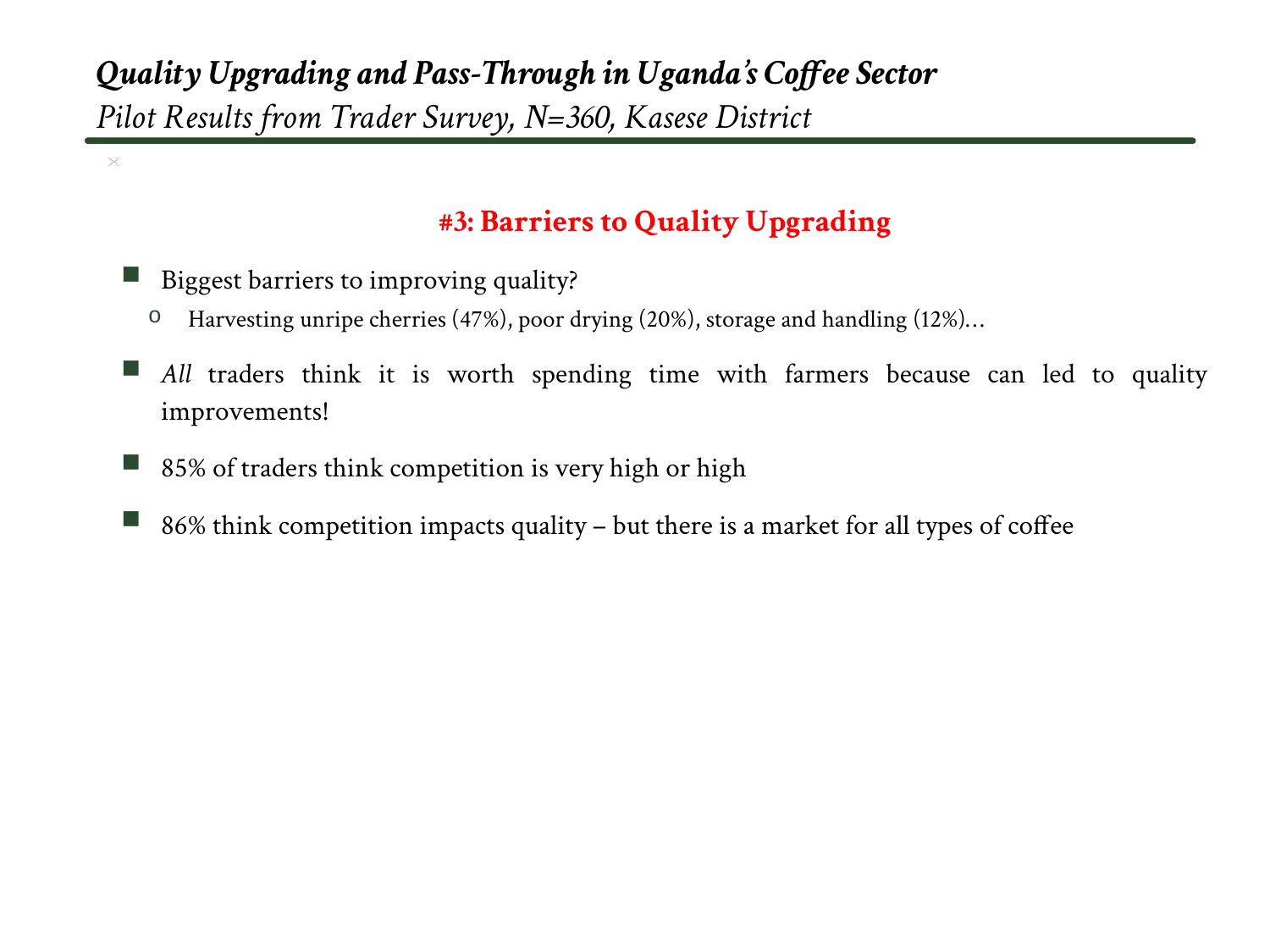

Quality Upgrading and Pass-Through in Uganda’s Coffee Sector
Pilot Results from Trader Survey, N=360, Kasese District

#3: Barriers to Quality Upgrading
Biggest barriers to improving quality?
Harvesting unripe cherries (47%), poor drying (20%), storage and handling (12%)…
All traders think it is worth spending time with farmers because can led to quality improvements!
85% of traders think competition is very high or high
86% think competition impacts quality – but there is a market for all types of coffee

Cherries: primarily from farmers, lowest price difference
Kiboko: 70% from farmers, rest from other traders
Parchment: 80% from farmers, rest from other traders
Drugar: 60% from farmers, highest price difference